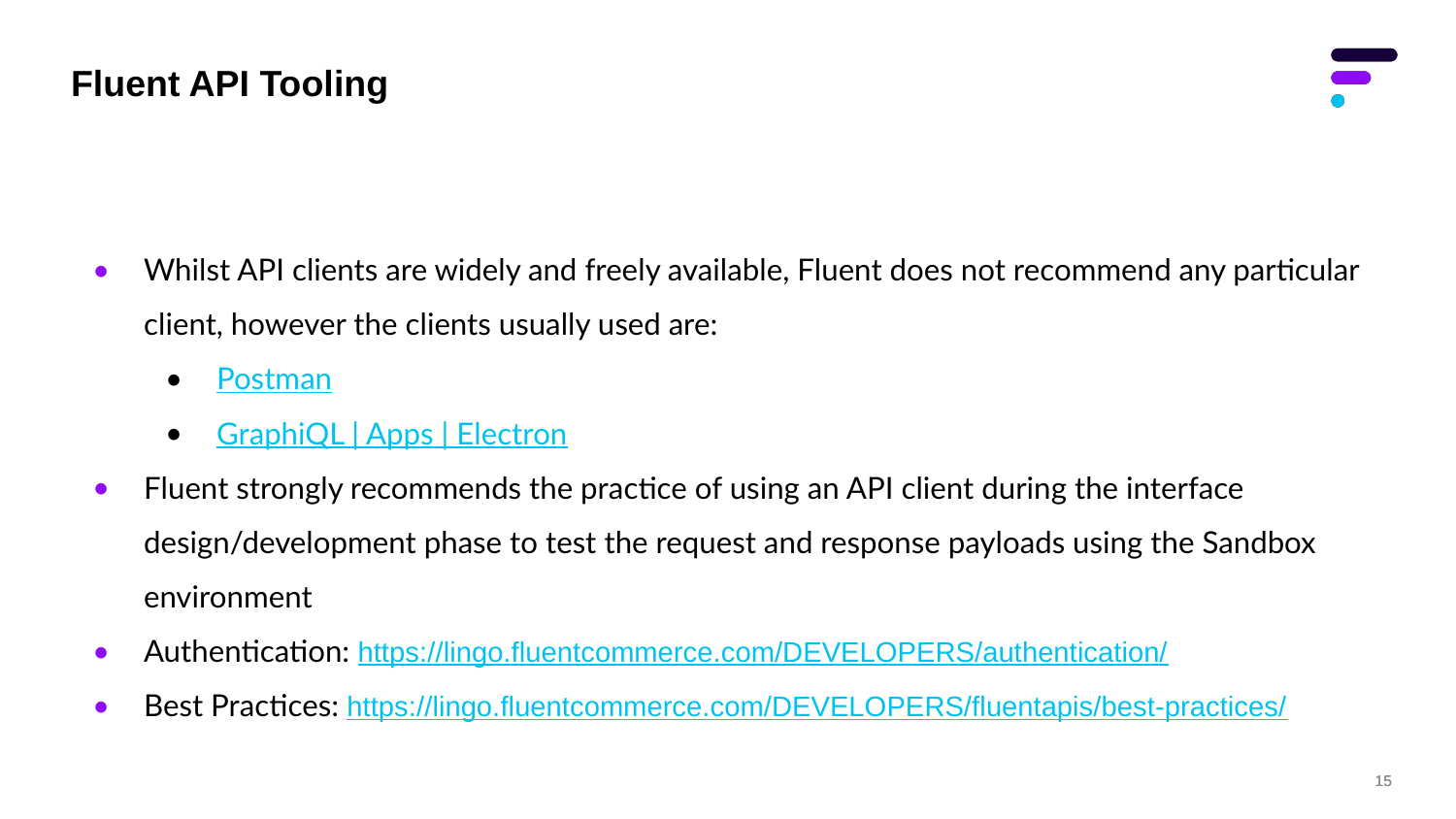

# Fluent API Tooling
Whilst API clients are widely and freely available, Fluent does not recommend any particular client, however the clients usually used are:
Postman
GraphiQL | Apps | Electron
Fluent strongly recommends the practice of using an API client during the interface design/development phase to test the request and response payloads using the Sandbox environment
Authentication: https://lingo.fluentcommerce.com/DEVELOPERS/authentication/
Best Practices: https://lingo.fluentcommerce.com/DEVELOPERS/fluentapis/best-practices/